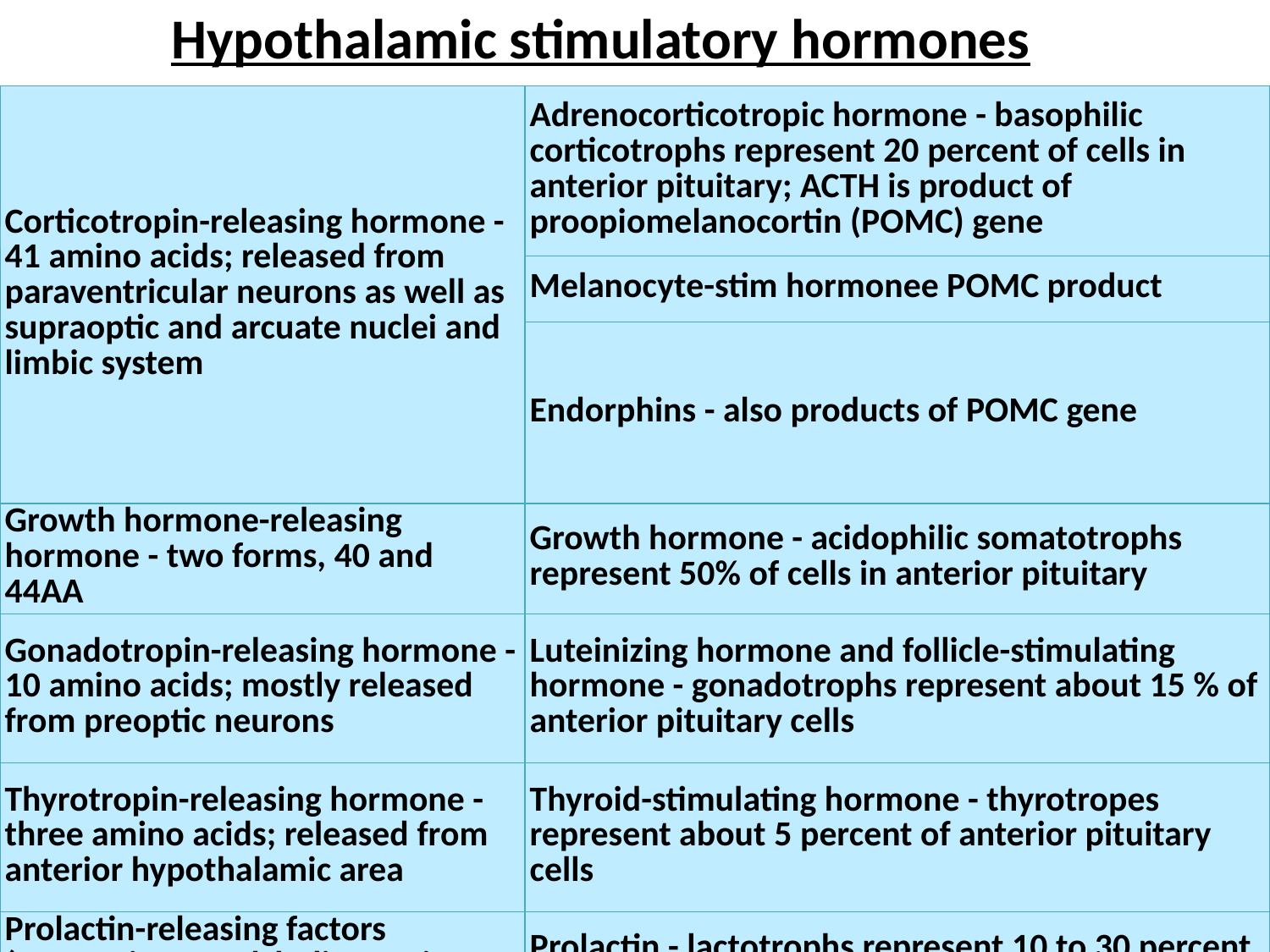

# Hypothalamic stimulatory hormones
| Corticotropin-releasing hormone - 41 amino acids; released from paraventricular neurons as well as supraoptic and arcuate nuclei and limbic system | Adrenocorticotropic hormone - basophilic corticotrophs represent 20 percent of cells in anterior pituitary; ACTH is product of proopiomelanocortin (POMC) gene |
| --- | --- |
|  | Melanocyte-stim hormonee POMC product |
|  | Endorphins - also products of POMC gene |
| Growth hormone-releasing hormone - two forms, 40 and 44AA | Growth hormone - acidophilic somatotrophs represent 50% of cells in anterior pituitary |
| Gonadotropin-releasing hormone - 10 amino acids; mostly released from preoptic neurons | Luteinizing hormone and follicle-stimulating hormone - gonadotrophs represent about 15 % of anterior pituitary cells |
| Thyrotropin-releasing hormone - three amino acids; released from anterior hypothalamic area | Thyroid-stimulating hormone - thyrotropes represent about 5 percent of anterior pituitary cells |
| Prolactin-releasing factors (serotonin acetylcholine, opiates, &estrogens) | Prolactin - lactotrophs represent 10 to 30 percent of anterior pituitary cells |